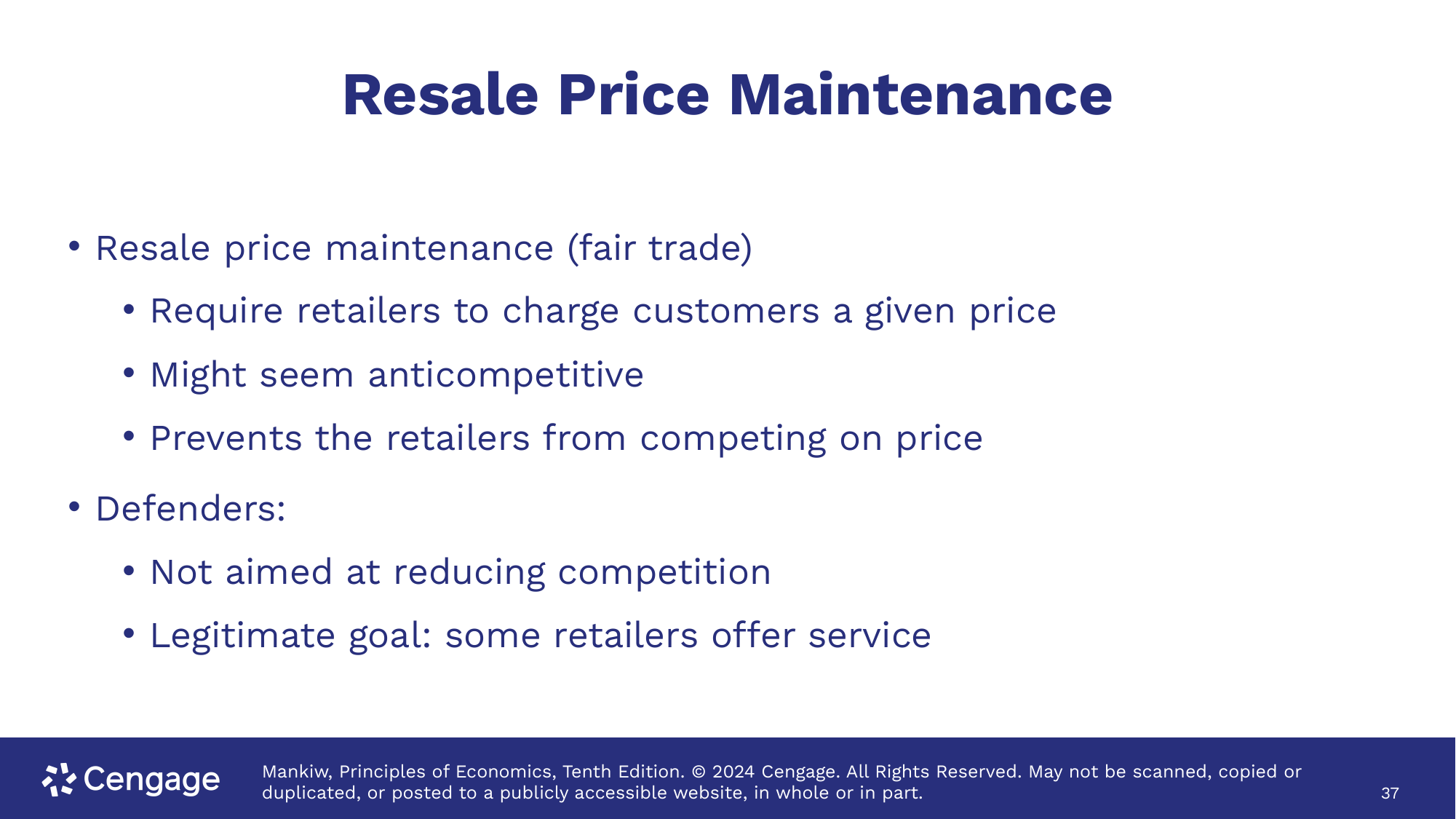

# Resale Price Maintenance
Resale price maintenance (fair trade)
Require retailers to charge customers a given price
Might seem anticompetitive
Prevents the retailers from competing on price
Defenders:
Not aimed at reducing competition
Legitimate goal: some retailers offer service